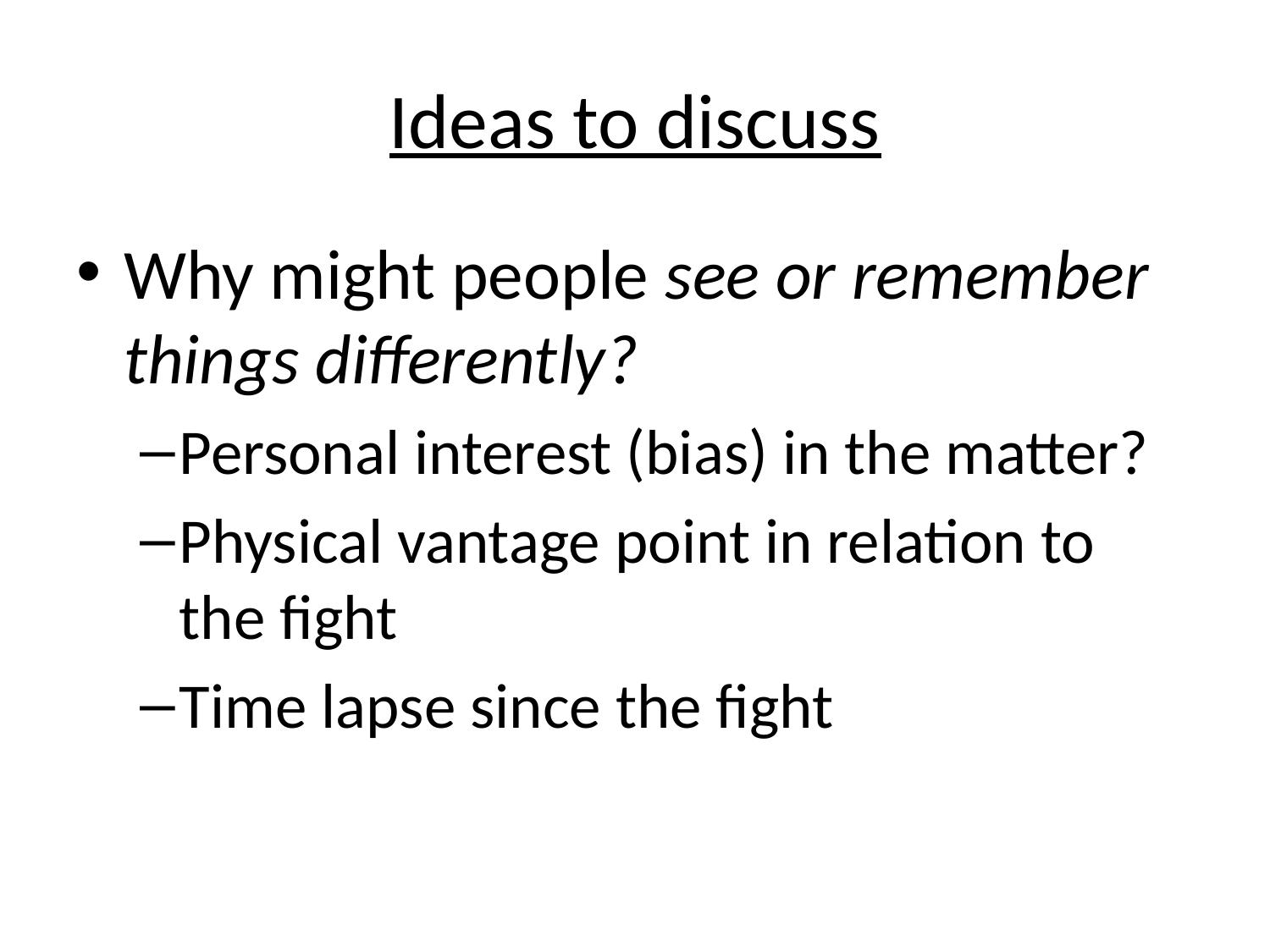

# Ideas to discuss
Why might people see or remember things differently?
Personal interest (bias) in the matter?
Physical vantage point in relation to the fight
Time lapse since the fight